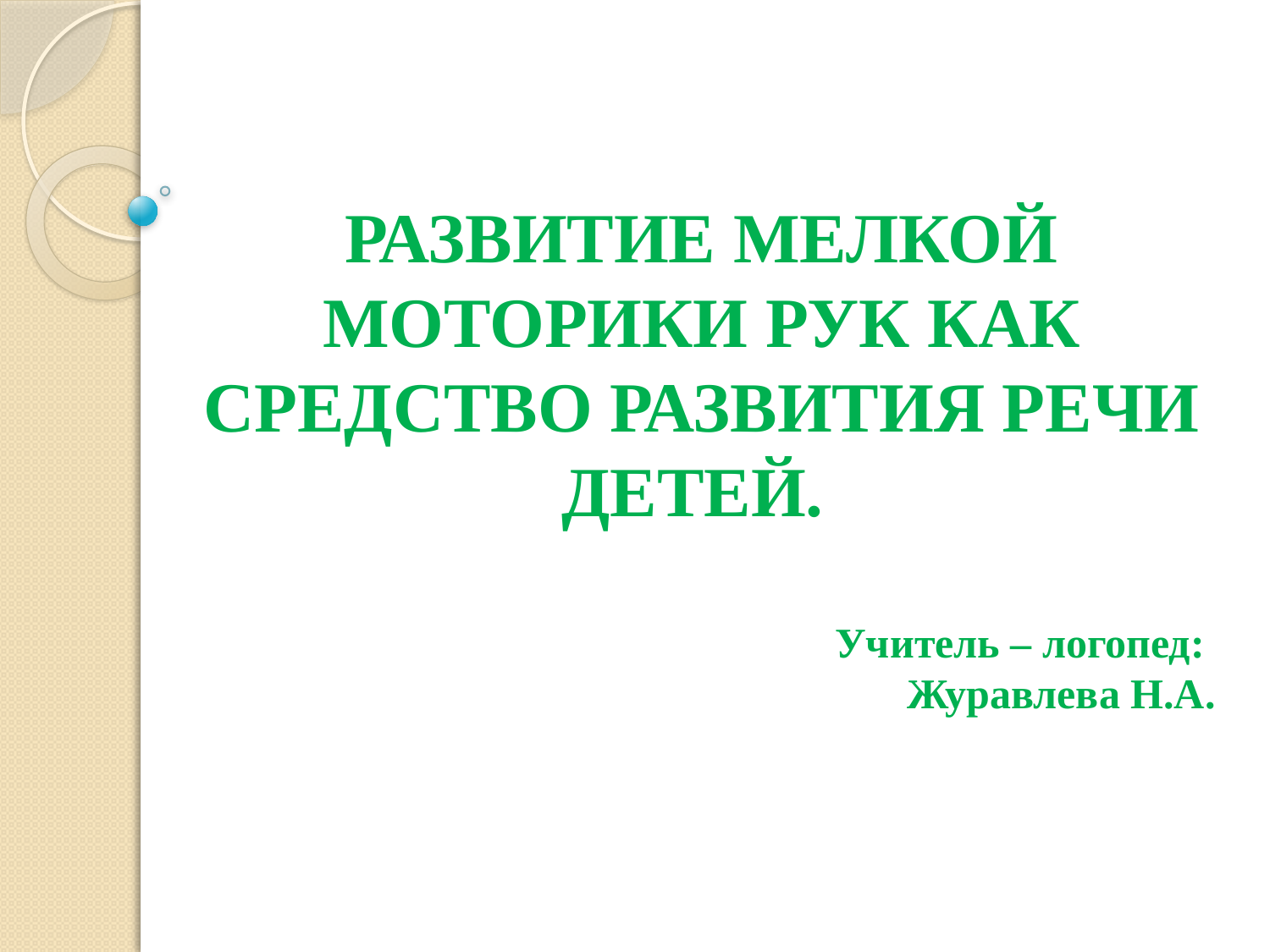

РАЗВИТИЕ МЕЛКОЙ МОТОРИКИ РУК КАК СРЕДСТВО РАЗВИТИЯ РЕЧИ ДЕТЕЙ.

Учитель – логопед:
Журавлева Н.А.